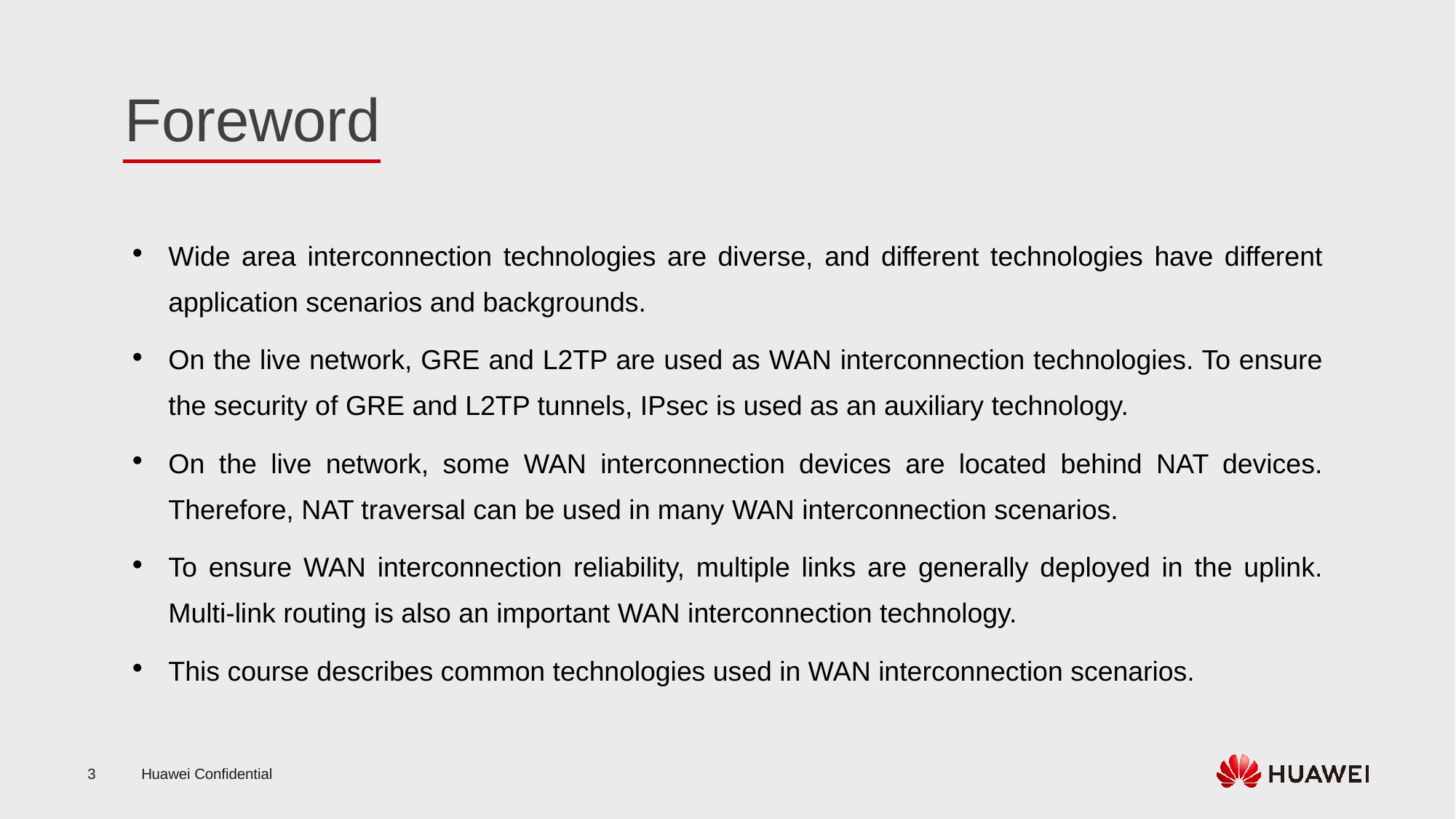

Wide area interconnection technologies are diverse, and different technologies have different application scenarios and backgrounds.
On the live network, GRE and L2TP are used as WAN interconnection technologies. To ensure the security of GRE and L2TP tunnels, IPsec is used as an auxiliary technology.
On the live network, some WAN interconnection devices are located behind NAT devices. Therefore, NAT traversal can be used in many WAN interconnection scenarios.
To ensure WAN interconnection reliability, multiple links are generally deployed in the uplink. Multi-link routing is also an important WAN interconnection technology.
This course describes common technologies used in WAN interconnection scenarios.